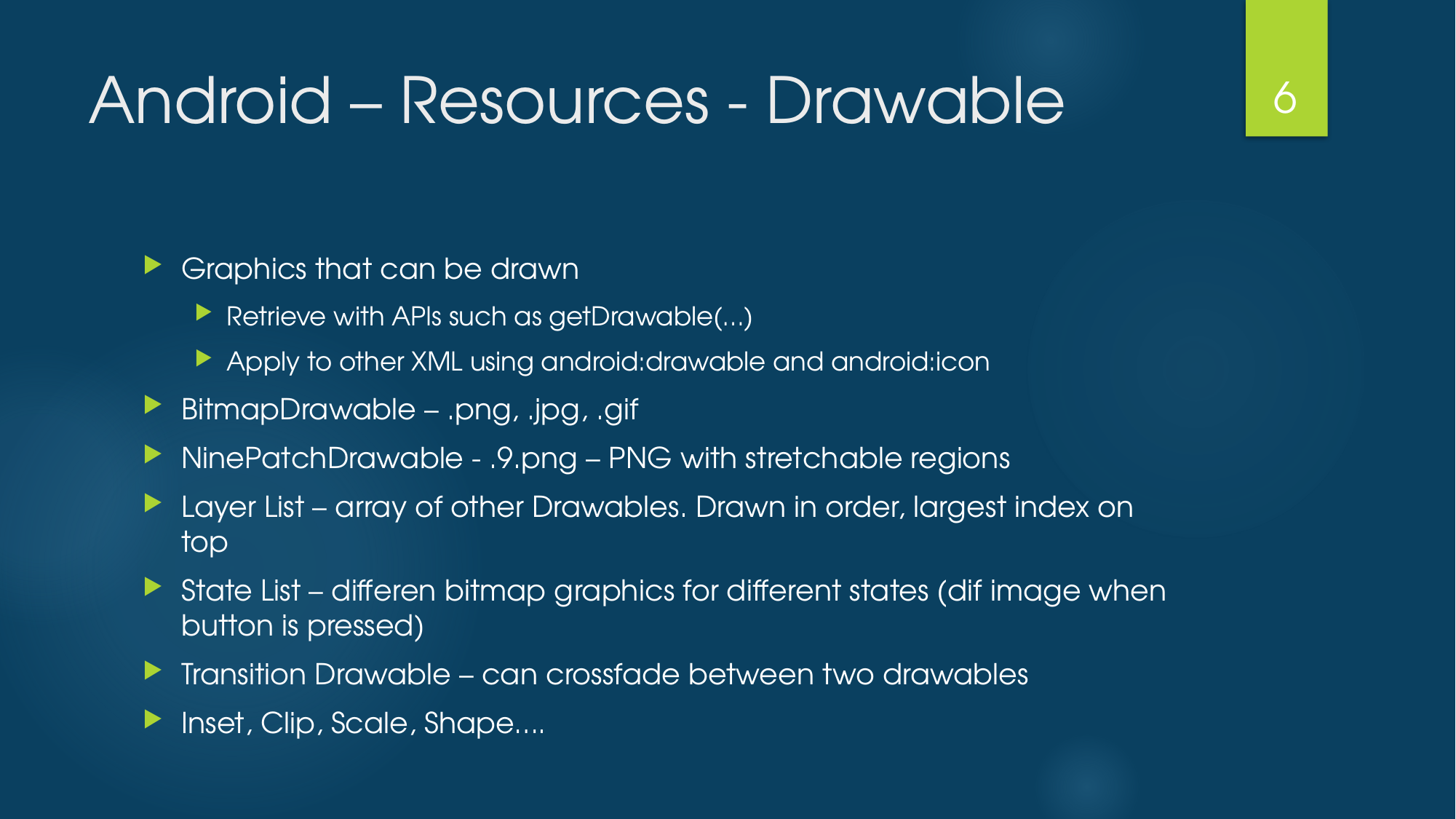

6
# Android – Resources - Drawable
Graphics that can be drawn
Retrieve with APIs such as getDrawable(…)
Apply to other XML using android:drawable and android:icon
BitmapDrawable – .png, .jpg, .gif
NinePatchDrawable - .9.png – PNG with stretchable regions
Layer List – array of other Drawables. Drawn in order, largest index on top
State List – differen bitmap graphics for different states (dif image when button is pressed)
Transition Drawable – can crossfade between two drawables
Inset, Clip, Scale, Shape….